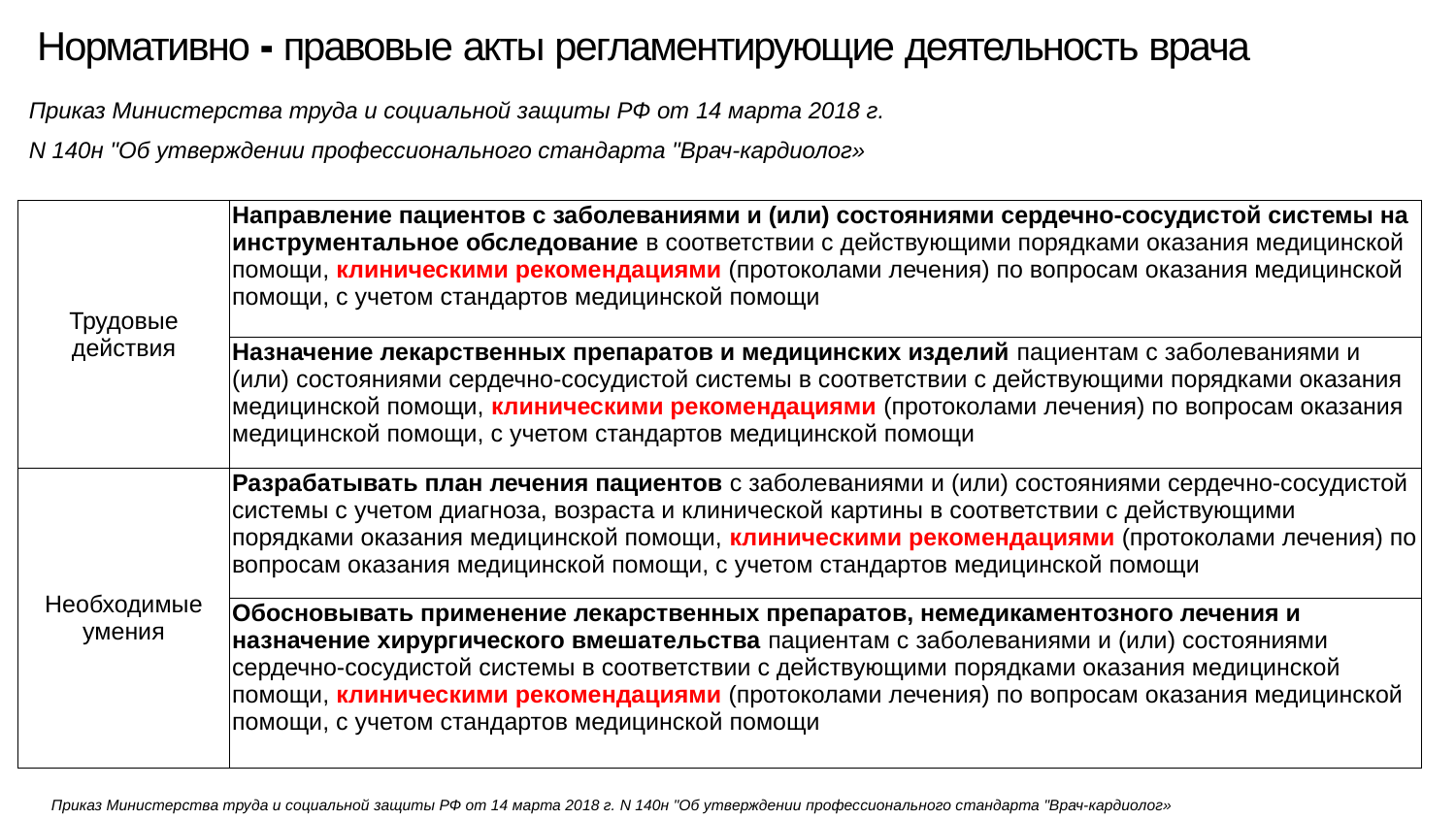

# Нормативно - правовые акты регламентирующие деятельность врача
Приказ Министерства труда и социальной защиты РФ от 14 марта 2018 г.
N 140н "Об утверждении профессионального стандарта "Врач-кардиолог»

| Трудовые действия | Направление пациентов с заболеваниями и (или) состояниями сердечно-сосудистой системы на инструментальное обследование в соответствии с действующими порядками оказания медицинской помощи, клиническими рекомендациями (протоколами лечения) по вопросам оказания медицинской помощи, с учетом стандартов медицинской помощи |
| --- | --- |
|  | Назначение лекарственных препаратов и медицинских изделий пациентам с заболеваниями и (или) состояниями сердечно-сосудистой системы в соответствии с действующими порядками оказания медицинской помощи, клиническими рекомендациями (протоколами лечения) по вопросам оказания медицинской помощи, с учетом стандартов медицинской помощи |
| Необходимые умения | Разрабатывать план лечения пациентов с заболеваниями и (или) состояниями сердечно-сосудистой системы с учетом диагноза, возраста и клинической картины в соответствии с действующими порядками оказания медицинской помощи, клиническими рекомендациями (протоколами лечения) по вопросам оказания медицинской помощи, с учетом стандартов медицинской помощи |
|  | Обосновывать применение лекарственных препаратов, немедикаментозного лечения и назначение хирургического вмешательства пациентам с заболеваниями и (или) состояниями сердечно-сосудистой системы в соответствии с действующими порядками оказания медицинской помощи, клиническими рекомендациями (протоколами лечения) по вопросам оказания медицинской помощи, с учетом стандартов медицинской помощи |
Приказ Министерства труда и социальной защиты РФ от 14 марта 2018 г. N 140н "Об утверждении профессионального стандарта "Врач-кардиолог»